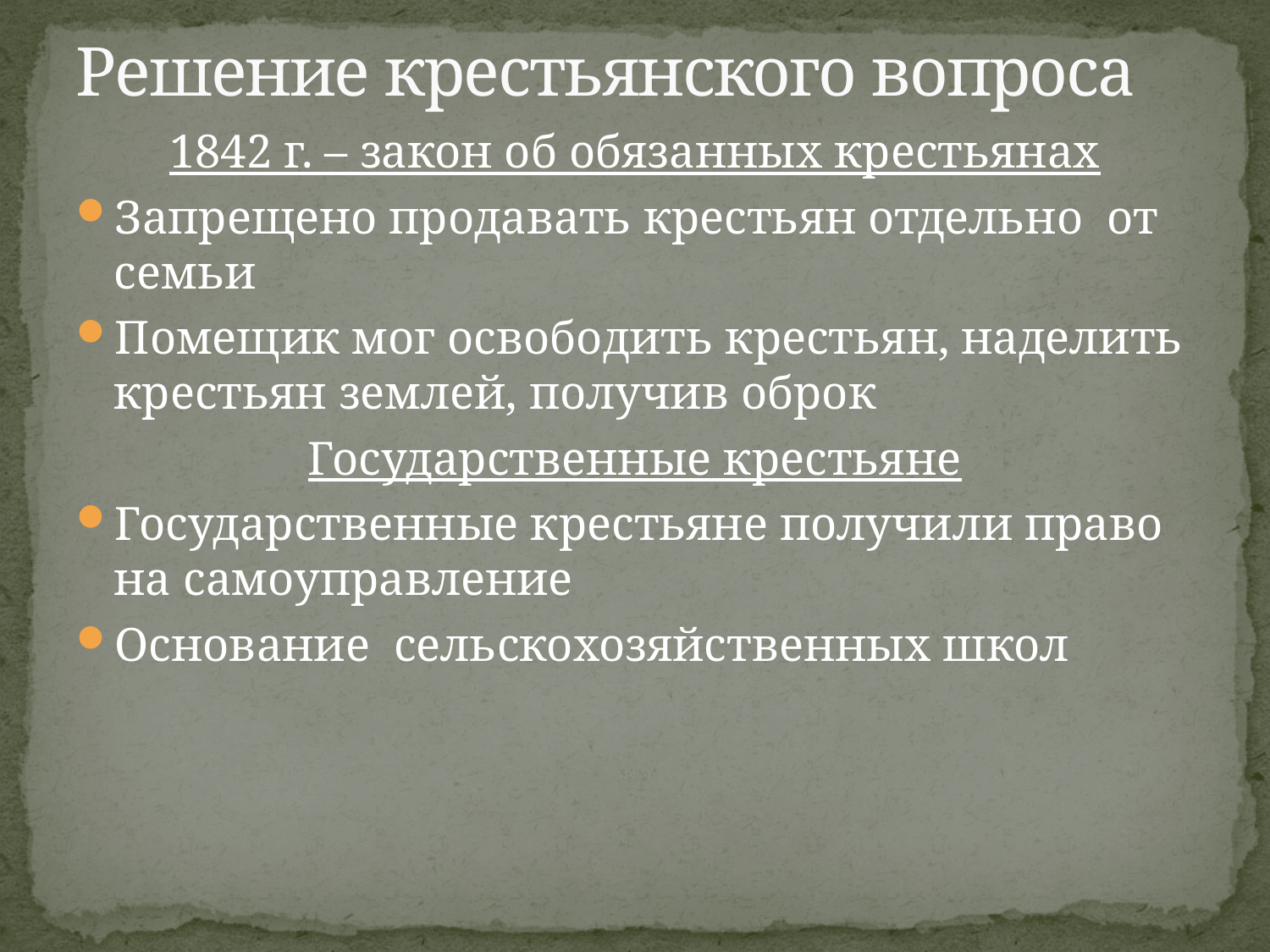

# Решение крестьянского вопроса
1842 г. – закон об обязанных крестьянах
Запрещено продавать крестьян отдельно  от семьи
Помещик мог освободить крестьян, наделить крестьян землей, получив оброк
Государственные крестьяне
Государственные крестьяне получили право на самоуправление
Основание  сельскохозяйственных школ